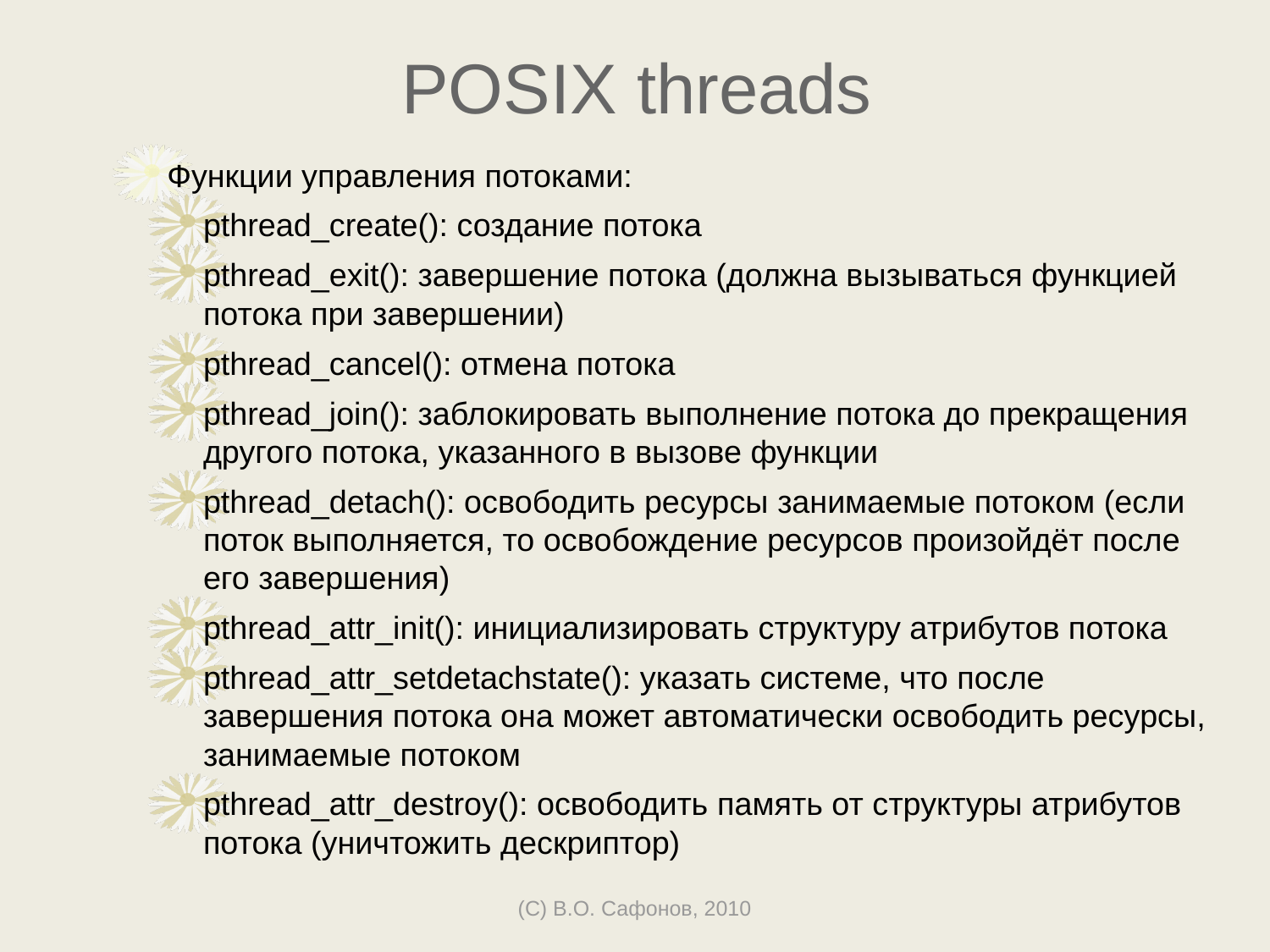

# POSIX threads
Функции управления потоками:
pthread_create(): создание потока
pthread_exit(): завершение потока (должна вызываться функцией потока при завершении)
pthread_cancel(): отмена потока
pthread_join(): заблокировать выполнение потока до прекращения другого потока, указанного в вызове функции
pthread_detach(): освободить ресурсы занимаемые потоком (если поток выполняется, то освобождение ресурсов произойдёт после его завершения)
pthread_attr_init(): инициализировать структуру атрибутов потока
pthread_attr_setdetachstate(): указать системе, что после завершения потока она может автоматически освободить ресурсы, занимаемые потоком
pthread_attr_destroy(): освободить память от структуры атрибутов потока (уничтожить дескриптор)

(C) В.О. Сафонов, 2010